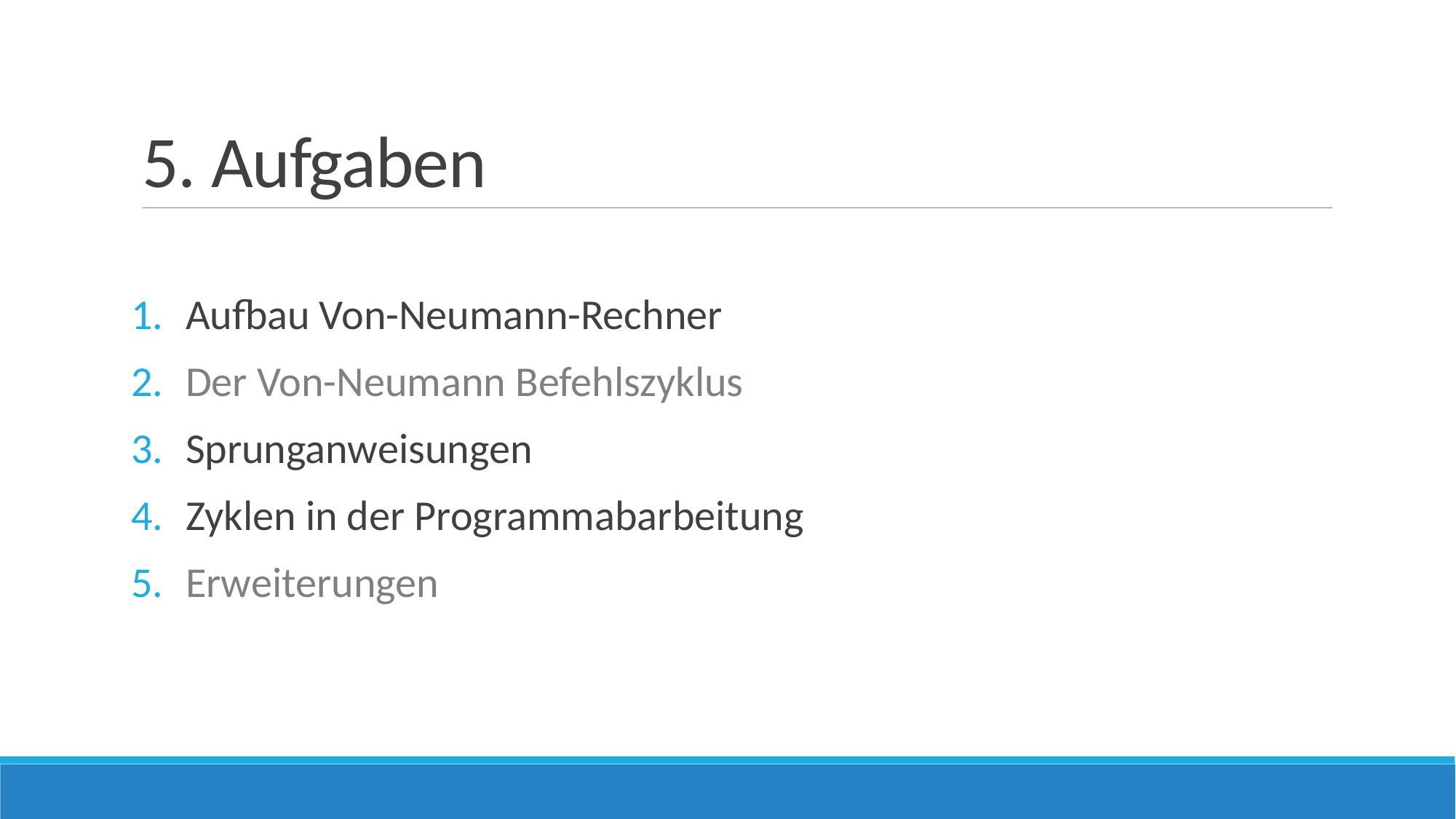

# 5. Aufgaben
Aufbau Von-Neumann-Rechner
Der Von-Neumann Befehlszyklus
Sprunganweisungen
Zyklen in der Programmabarbeitung
Erweiterungen